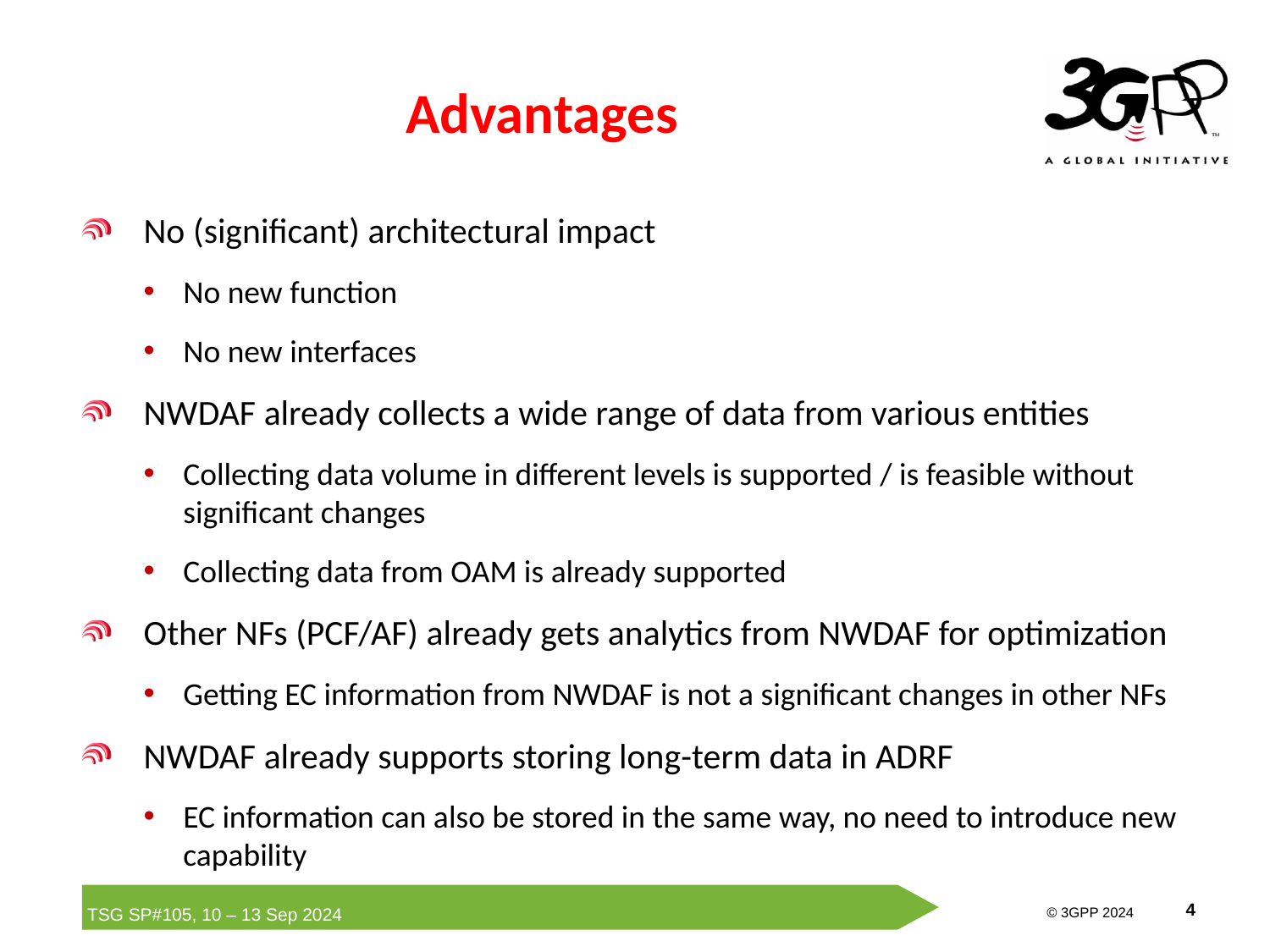

# Advantages
No (significant) architectural impact
No new function
No new interfaces
NWDAF already collects a wide range of data from various entities
Collecting data volume in different levels is supported / is feasible without significant changes
Collecting data from OAM is already supported
Other NFs (PCF/AF) already gets analytics from NWDAF for optimization
Getting EC information from NWDAF is not a significant changes in other NFs
NWDAF already supports storing long-term data in ADRF
EC information can also be stored in the same way, no need to introduce new capability